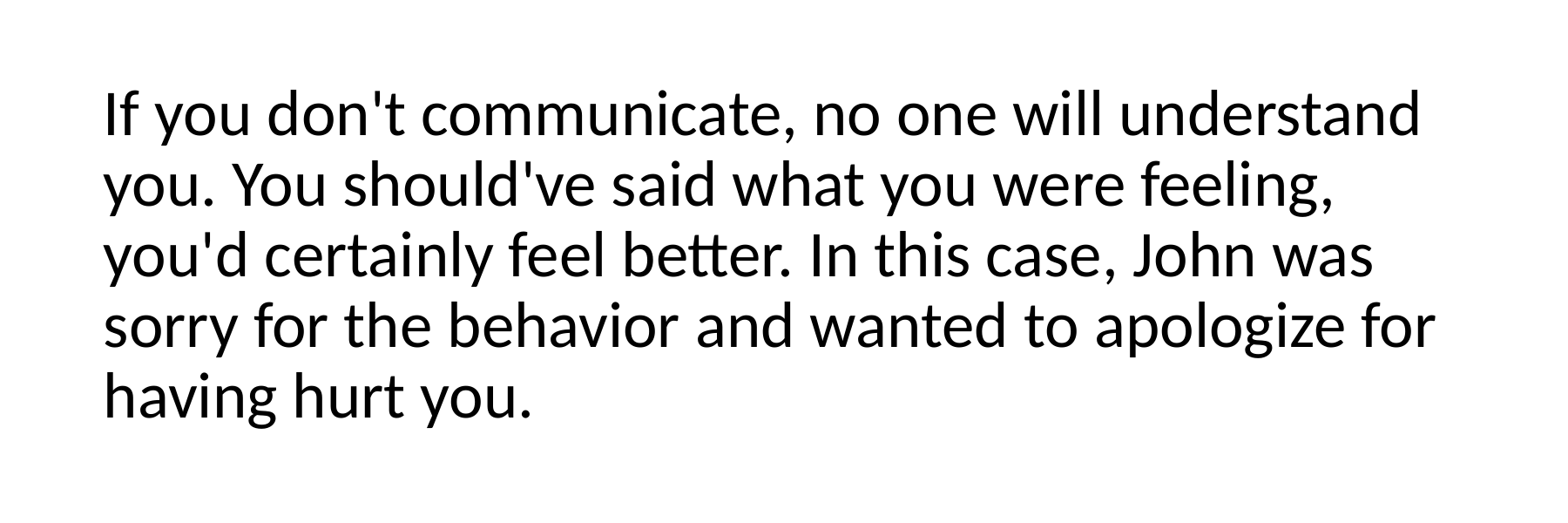

If you don't communicate, no one will understand you. You should've said what you were feeling, you'd certainly feel better. In this case, John was sorry for the behavior and wanted to apologize for having hurt you.